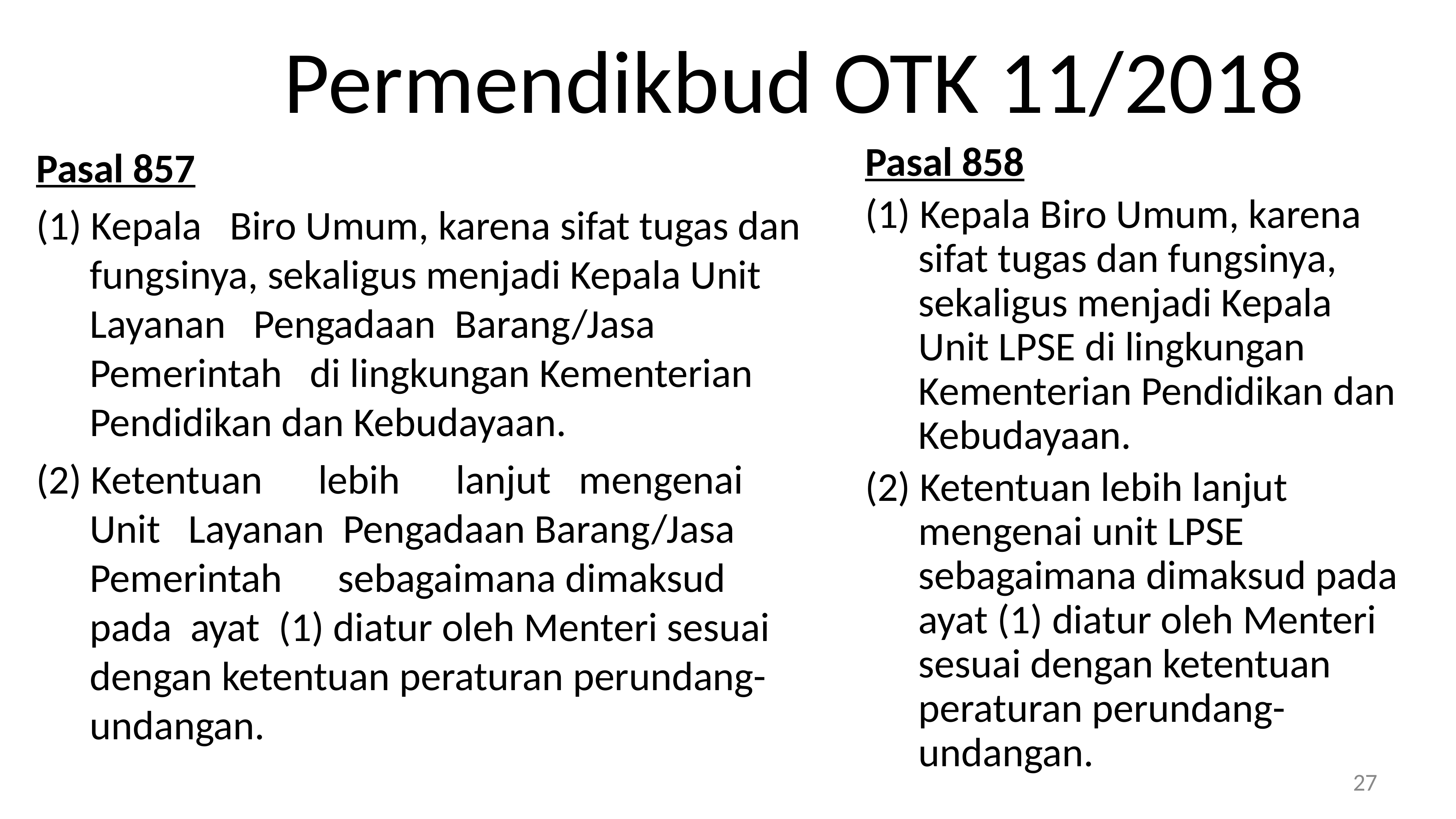

# Permendikbud OTK 11/2018
Pasal 858
(1) Kepala Biro Umum, karena sifat tugas dan fungsinya, sekaligus menjadi Kepala Unit LPSE di lingkungan Kementerian Pendidikan dan Kebudayaan.
(2) Ketentuan lebih lanjut mengenai unit LPSE sebagaimana dimaksud pada ayat (1) diatur oleh Menteri sesuai dengan ketentuan peraturan perundang-undangan.
Pasal 857
(1) Kepala   Biro Umum, karena sifat tugas dan fungsinya, sekaligus menjadi Kepala Unit Layanan   Pengadaan  Barang/Jasa   Pemerintah   di lingkungan Kementerian Pendidikan dan Kebudayaan.
(2) Ketentuan      lebih      lanjut   mengenai   Unit   Layanan  Pengadaan Barang/Jasa Pemerintah      sebagaimana dimaksud  pada  ayat  (1) diatur oleh Menteri sesuai dengan ketentuan peraturan perundang-undangan.
27